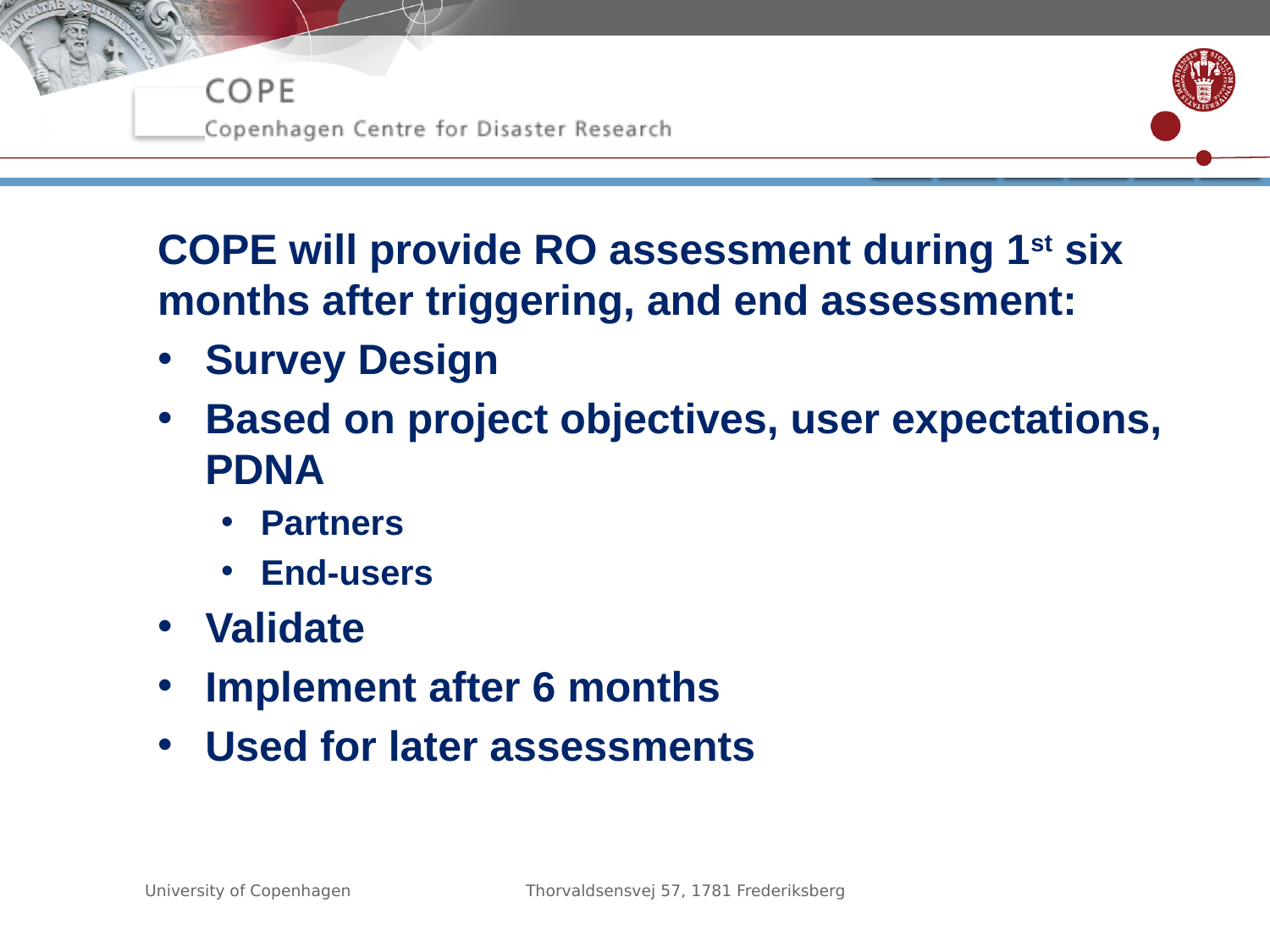

COPE will provide RO assessment during 1st six months after triggering, and end assessment:
Survey Design
Based on project objectives, user expectations, PDNA
Partners
End-users
Validate
Implement after 6 months
Used for later assessments

# Project  Assessment